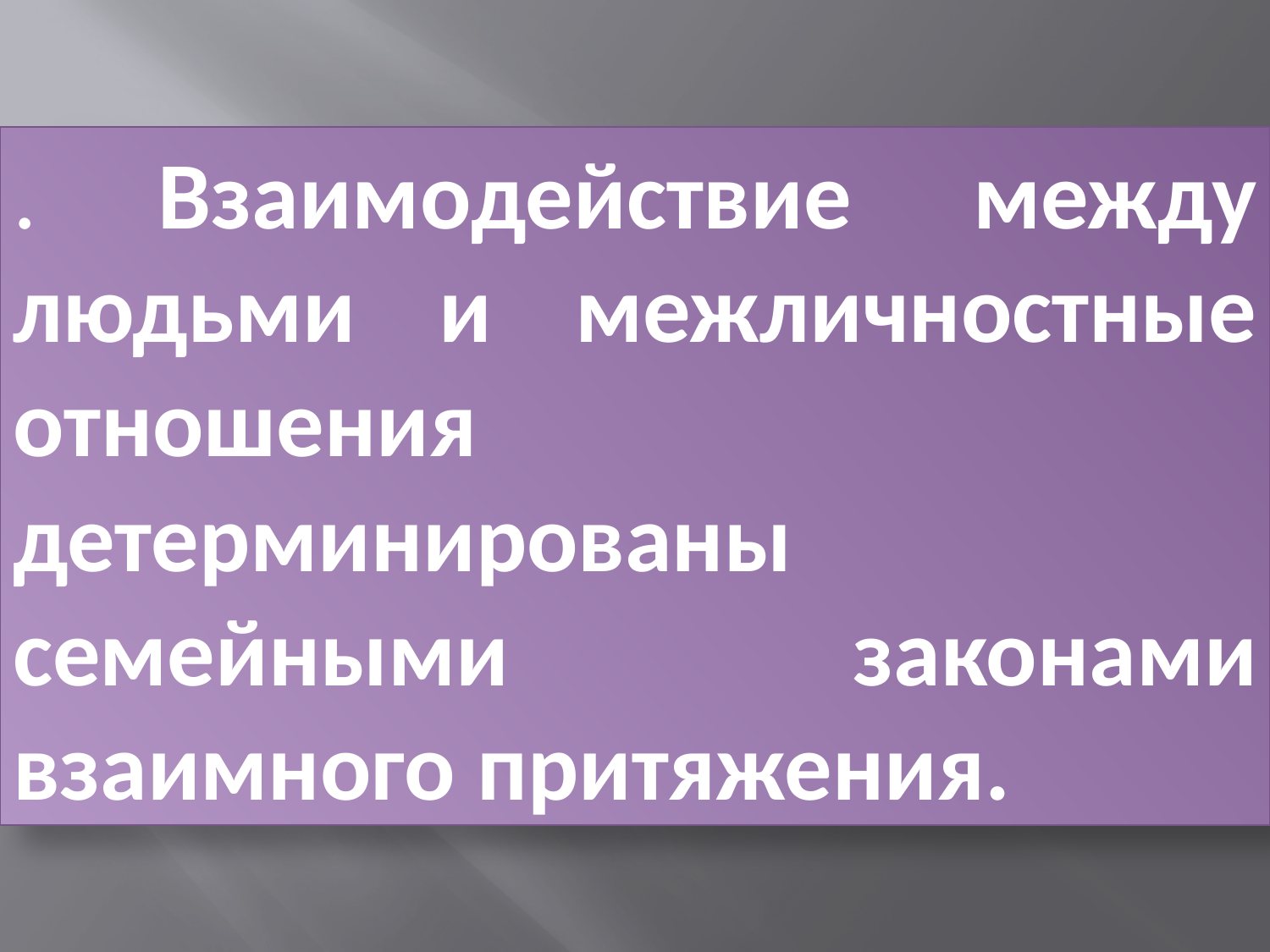

. Взаимодействие между людьми и межличностные отношения детерминированы семейными законами взаимного притяжения.